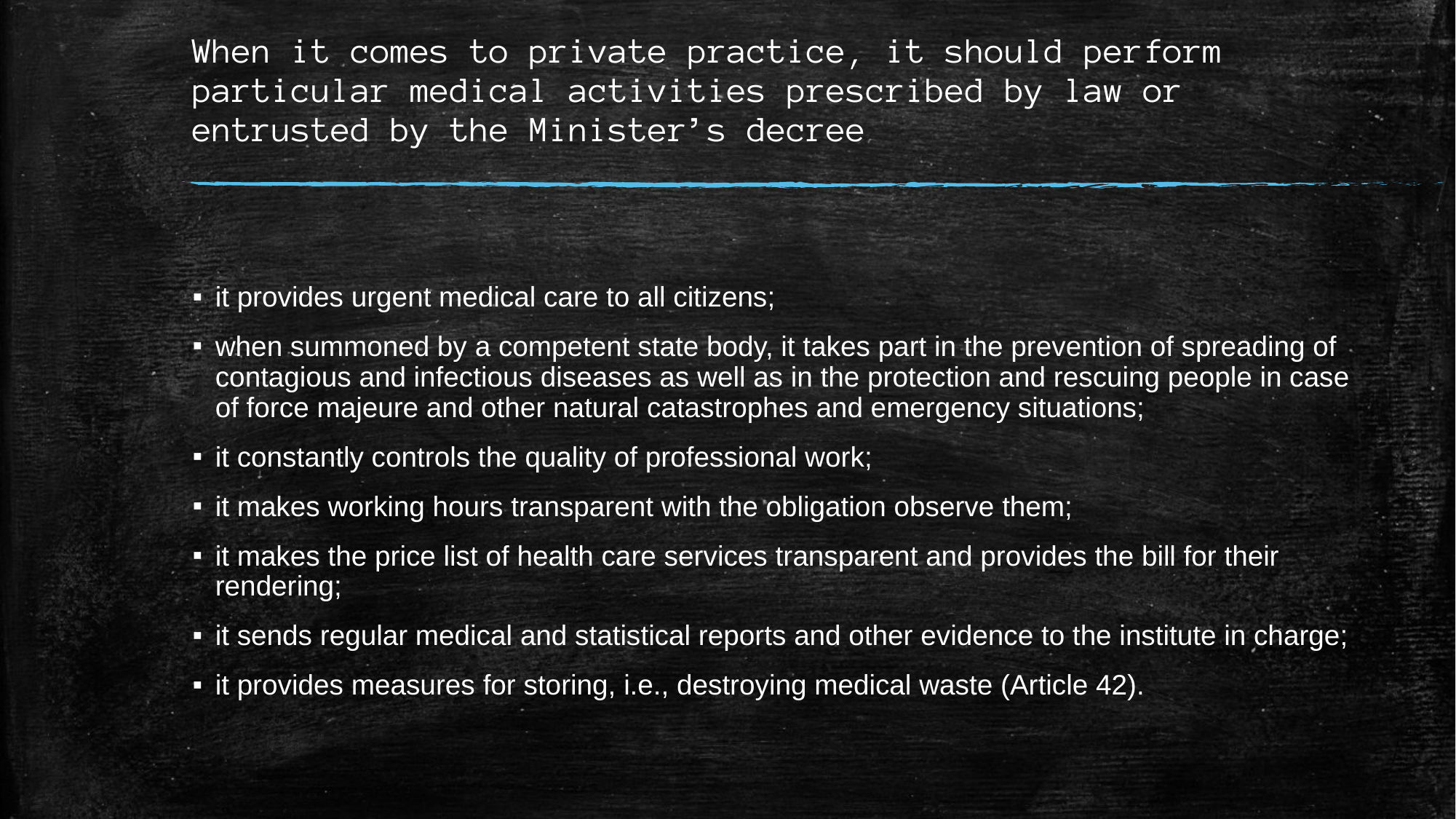

# When it comes to private practice, it should perform particular medical activities prescribed by law or entrusted by the Minister’s decree

it provides urgent medical care to all citizens;
when summoned by a competent state body, it takes part in the prevention of spreading of contagious and infectious diseases as well as in the protection and rescuing people in case of force majeure and other natural catastrophes and emergency situations;
it constantly controls the quality of professional work;
it makes working hours transparent with the obligation observe them;
it makes the price list of health care services transparent and provides the bill for their rendering;
it sends regular medical and statistical reports and other evidence to the institute in charge;
it provides measures for storing, i.e., destroying medical waste (Article 42).